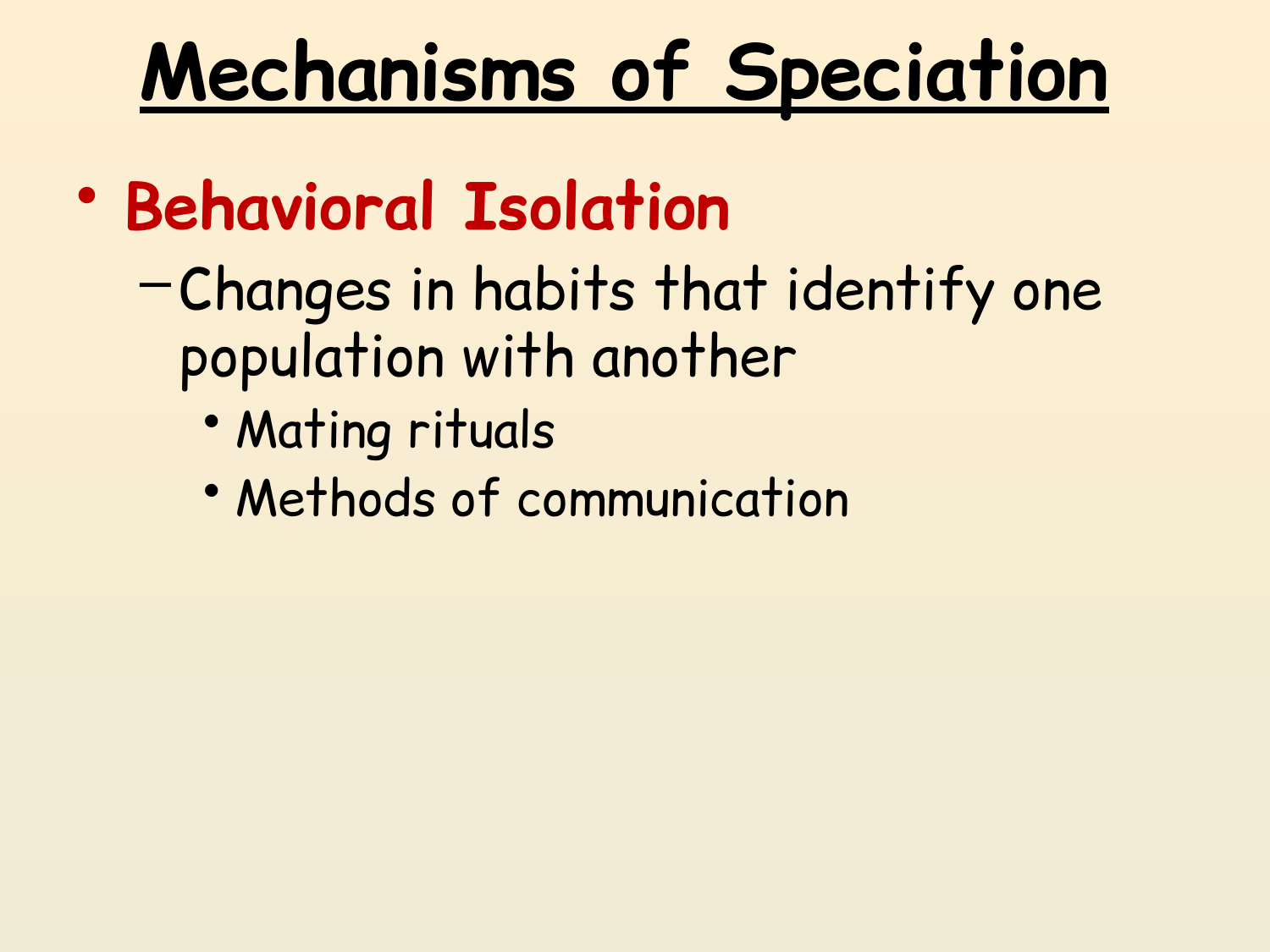

# Mechanisms of Speciation
Behavioral Isolation
Changes in habits that identify one population with another
Mating rituals
Methods of communication